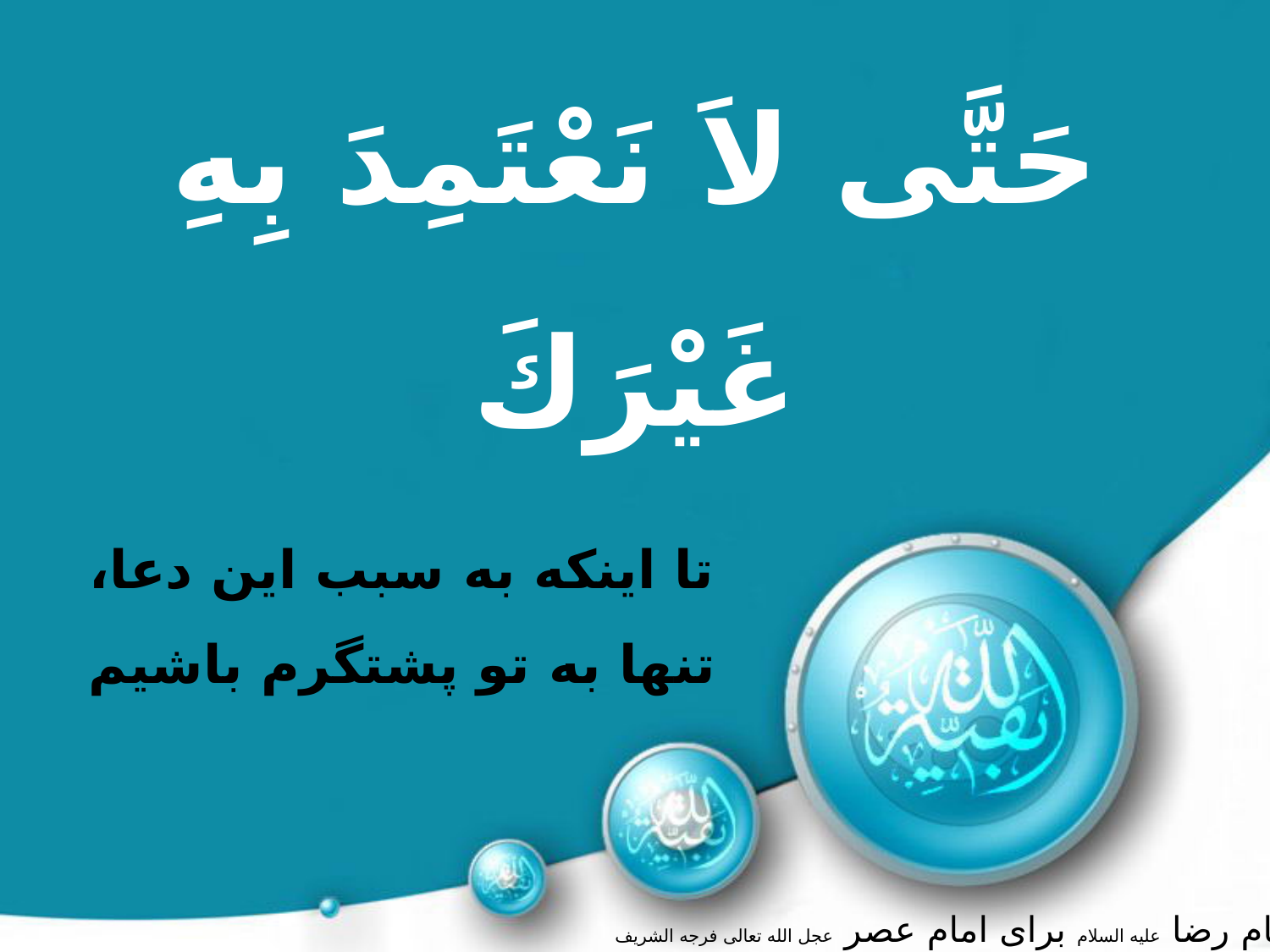

حَتَّى لاَ نَعْتَمِدَ بِهِ غَيْرَكَ‏
تا اينكه به سبب اين دعا، تنها به تو پشتگرم باشيم